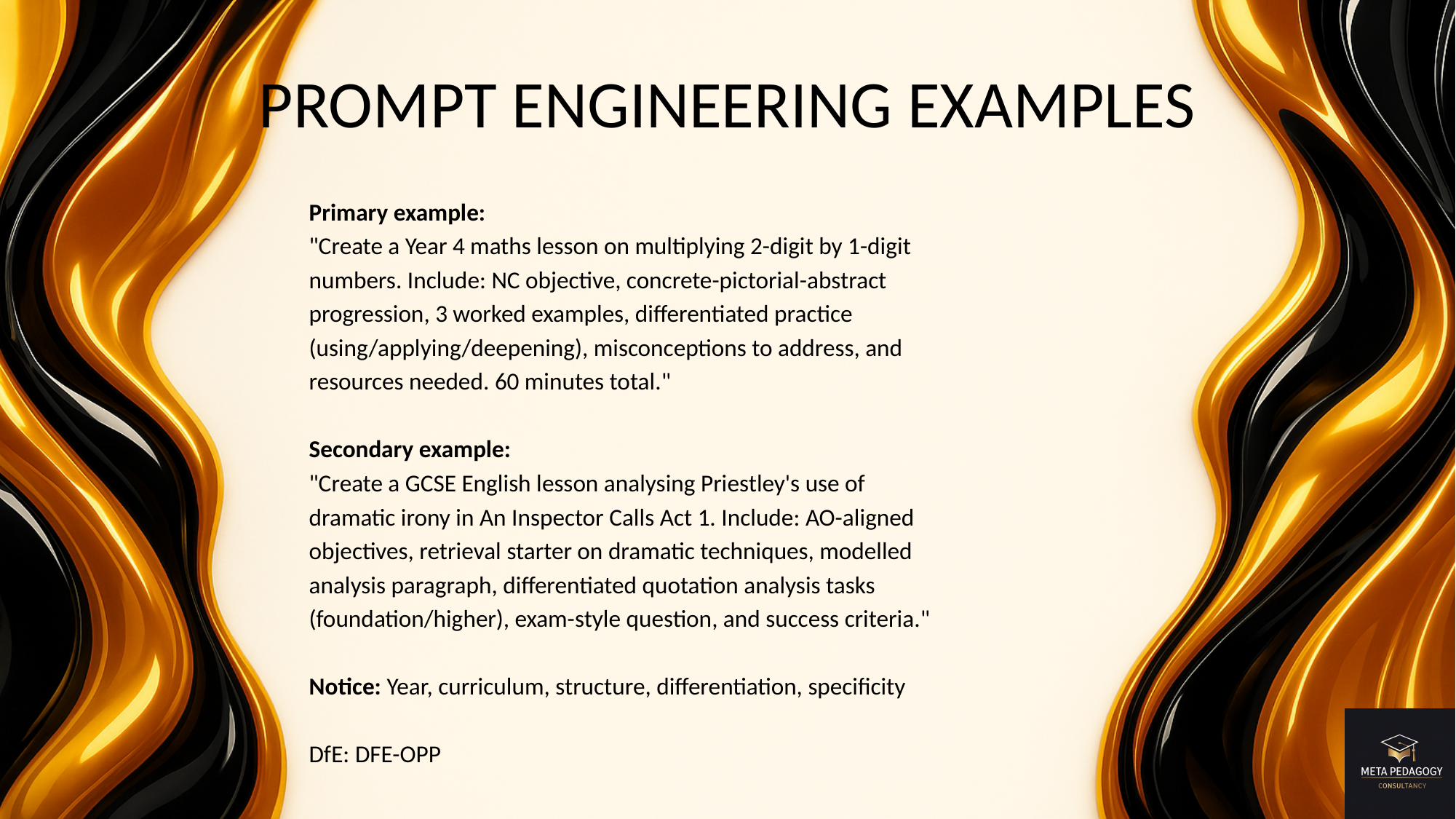

# PROMPT ENGINEERING EXAMPLES
Primary example:
"Create a Year 4 maths lesson on multiplying 2-digit by 1-digit
numbers. Include: NC objective, concrete-pictorial-abstract
progression, 3 worked examples, differentiated practice
(using/applying/deepening), misconceptions to address, and
resources needed. 60 minutes total."

Secondary example:
"Create a GCSE English lesson analysing Priestley's use of
dramatic irony in An Inspector Calls Act 1. Include: AO-aligned
objectives, retrieval starter on dramatic techniques, modelled
analysis paragraph, differentiated quotation analysis tasks
(foundation/higher), exam-style question, and success criteria."

Notice: Year, curriculum, structure, differentiation, specificity

DfE: DFE-OPP